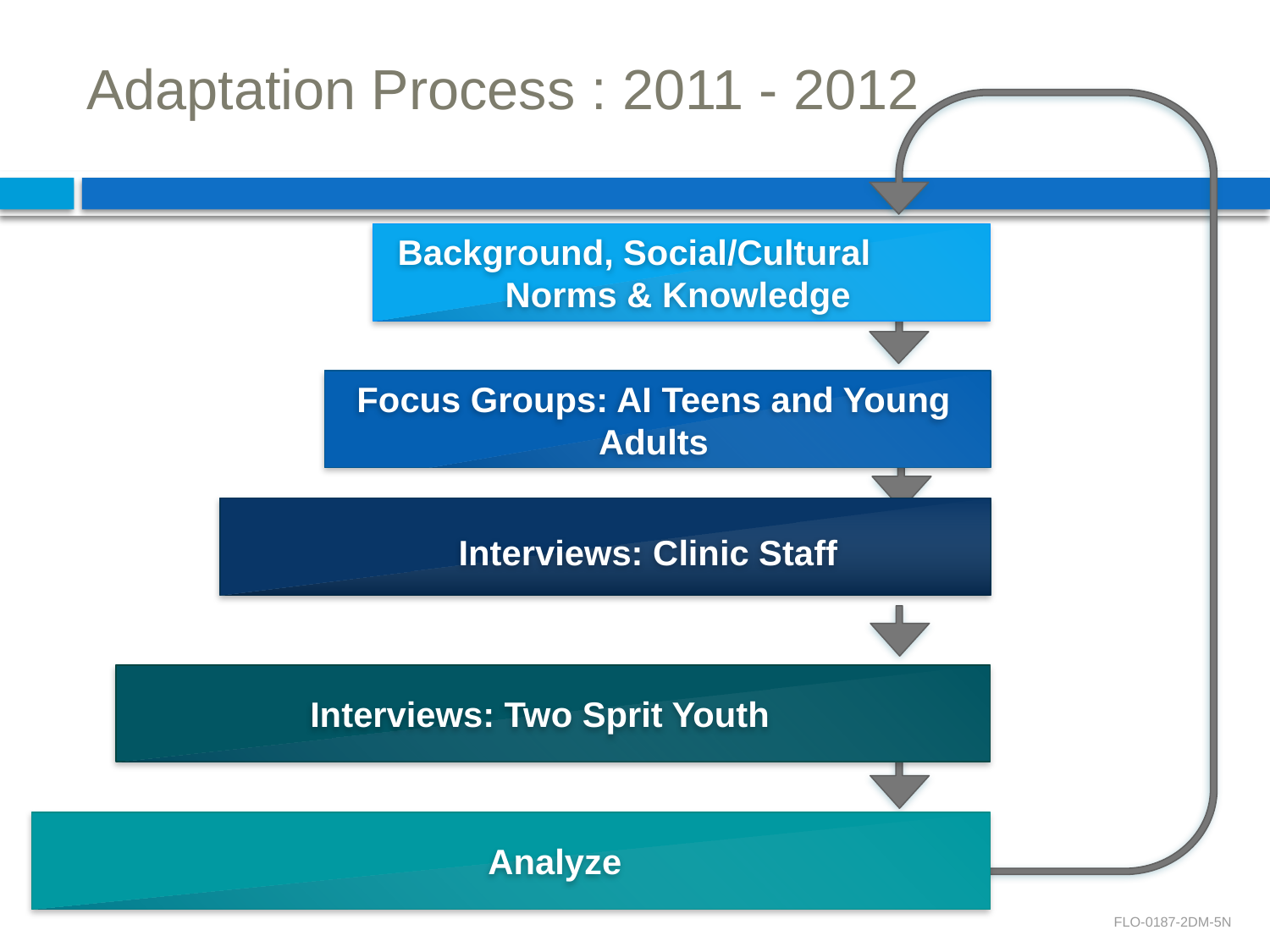

# Adaptation Process : 2011 - 2012

Background, Social/Cultural          Norms & Knowledge

Focus Groups: AI Teens and Young Adults

Interviews: Clinic Staff

Interviews: Two Sprit Youth

Analyze
FLO-0187-2DM-5N